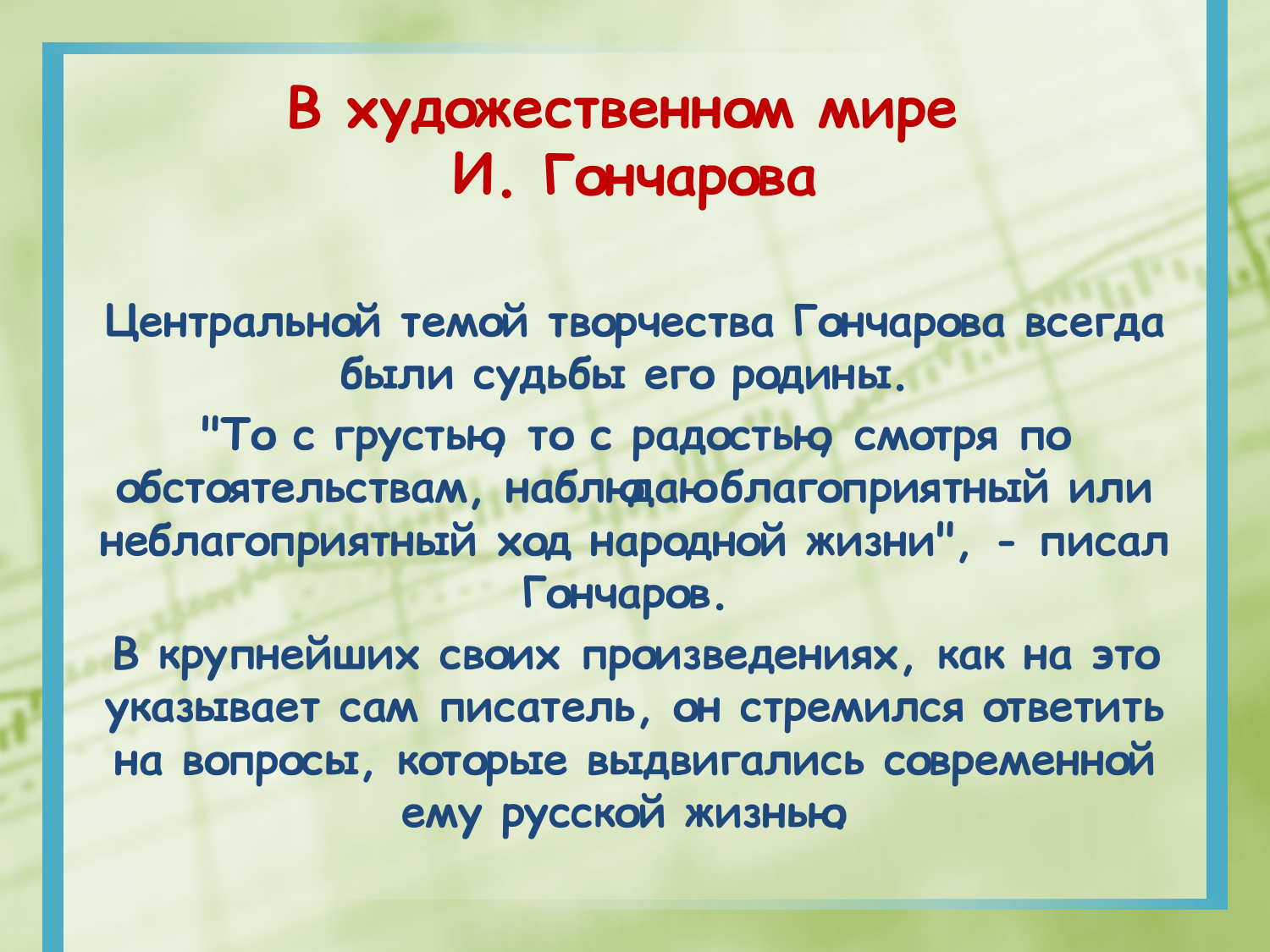

# В художественном мире И. Гончарова
Центральной темой творчества Гончарова всегда были судьбы его родины.
"То с грустью, то с радостью, смотря по обстоятельствам, наблюдаю благоприятный или неблагоприятный ход народной жизни", - писал Гончаров.
В крупнейших своих произведениях, как на это указывает сам писатель, он стремился ответить на вопросы, которые выдвигались современной ему русской жизнью.